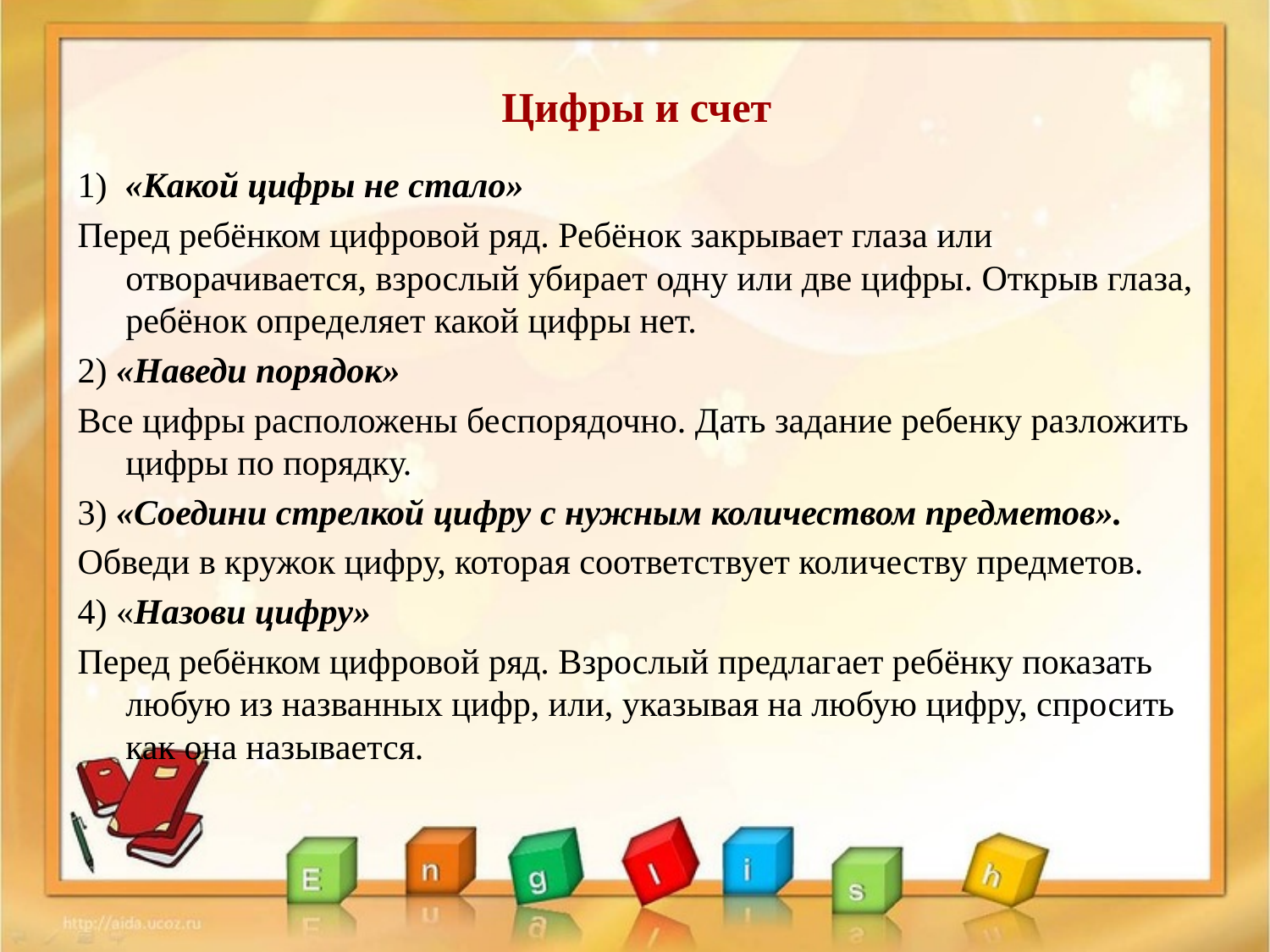

# Цифры и счет
1)  «Какой цифры не стало»
Перед ребёнком цифровой ряд. Ребёнок закрывает глаза или отворачивается, взрослый убирает одну или две цифры. Открыв глаза, ребёнок определяет какой цифры нет.
2) «Наведи порядок»
Все цифры расположены беспорядочно. Дать задание ребенку разложить цифры по порядку.
3) «Соедини стрелкой цифру с нужным количеством предметов».
Обведи в кружок цифру, которая соответствует количеству предметов.
4) «Назови цифру»
Перед ребёнком цифровой ряд. Взрослый предлагает ребёнку показать любую из названных цифр, или, указывая на любую цифру, спросить как она называется.